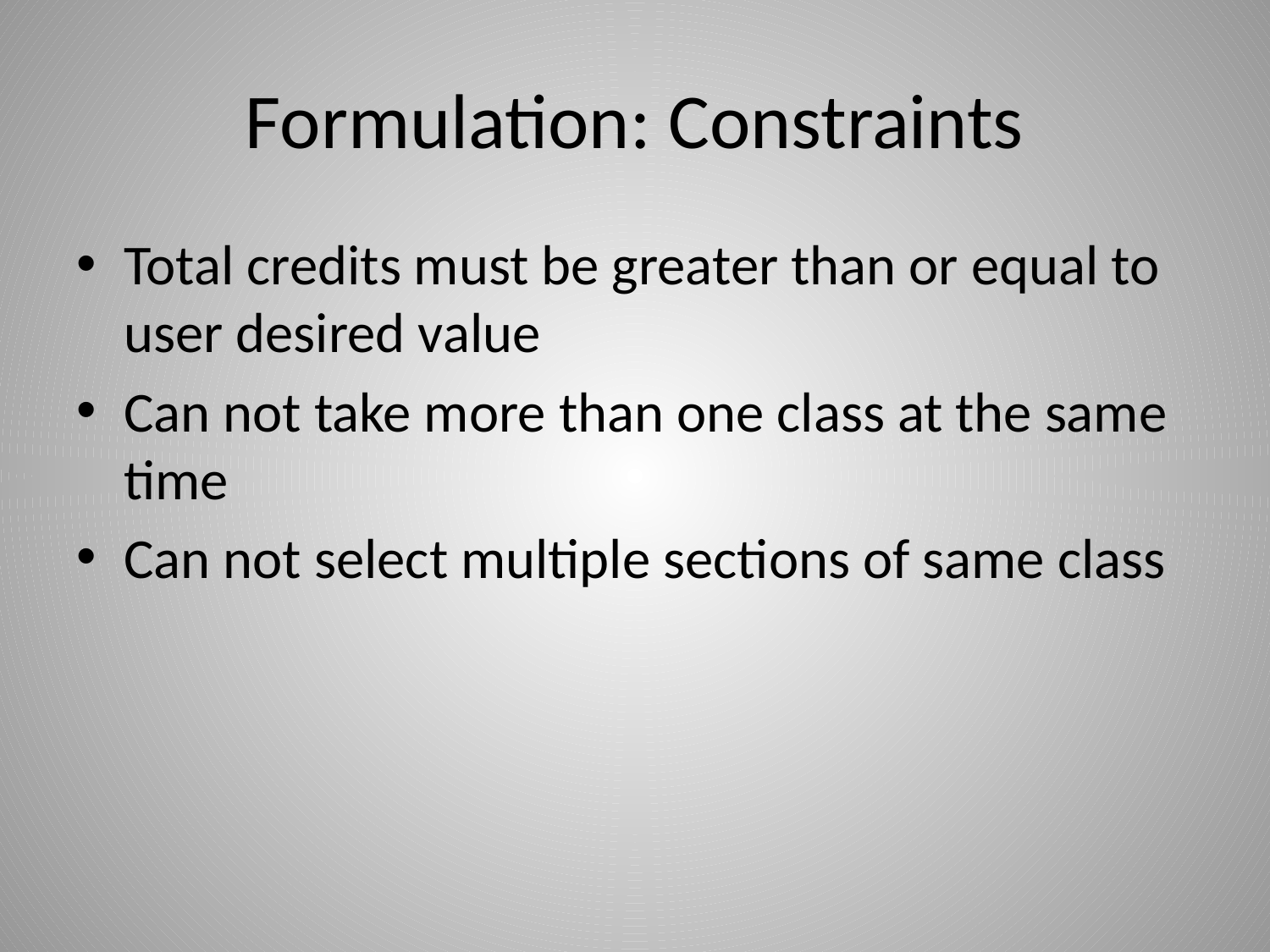

# Formulation: Constraints
Total credits must be greater than or equal to user desired value
Can not take more than one class at the same time
Can not select multiple sections of same class